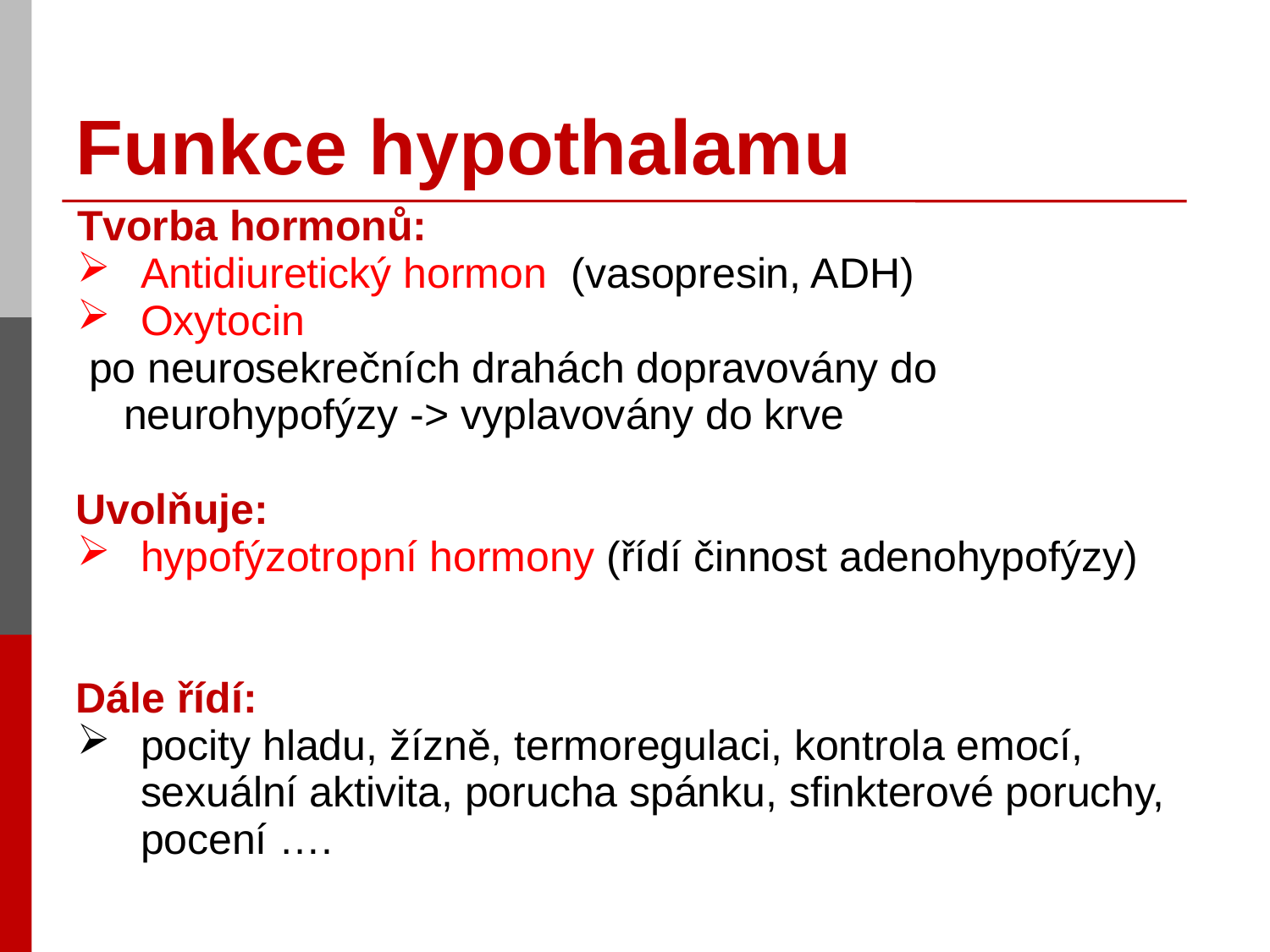

Funkce hypothalamu
Tvorba hormonů:
Antidiuretický hormon  (vasopresin, ADH)
Oxytocin
 po neurosekrečních drahách dopravovány do neurohypofýzy -> vyplavovány do krve

Uvolňuje:
hypofýzotropní hormony (řídí činnost adenohypofýzy)

Dále řídí:
pocity hladu, žízně, termoregulaci, kontrola emocí, sexuální aktivita, porucha spánku, sfinkterové poruchy, pocení ….